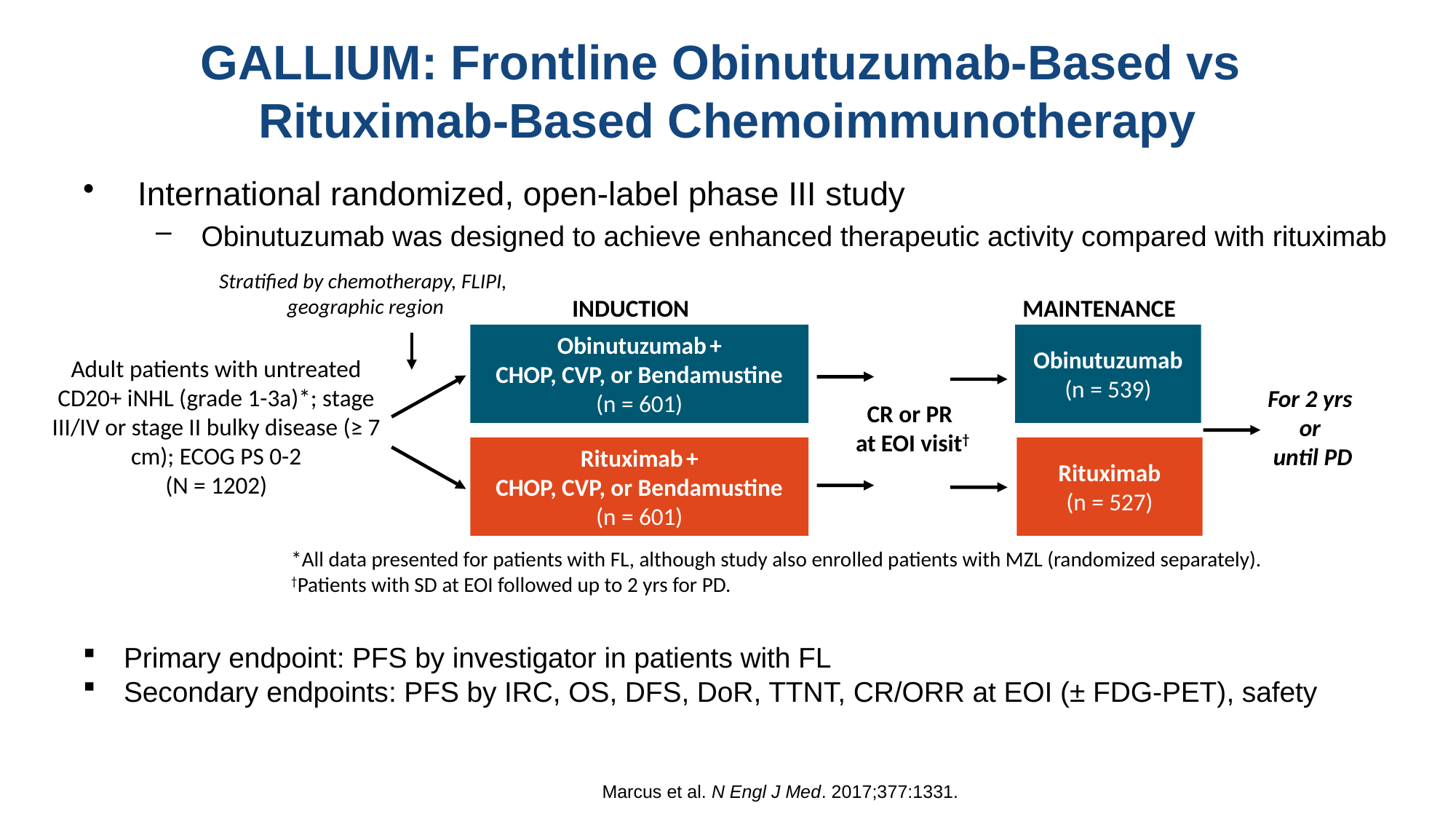

# GALLIUM: Frontline Obinutuzumab-Based vs Rituximab-Based Chemoimmunotherapy
International randomized, open-label phase III study
Obinutuzumab was designed to achieve enhanced therapeutic activity compared with rituximab

Stratified by chemotherapy, FLIPI,
geographic region
INDUCTION
MAINTENANCE
Obinutuzumab +
CHOP, CVP, or Bendamustine
(n = 601)
Obinutuzumab
(n = 539)
CR or PR
at EOI visit†
Adult patients with untreated CD20+ iNHL (grade 1-3a)*; stage III/IV or stage II bulky disease (≥ 7 cm); ECOG PS 0-2
(N = 1202)

For 2 yrs
or
until PD

Rituximab +
CHOP, CVP, or Bendamustine
(n = 601)
Rituximab
(n = 527)

*All data presented for patients with FL, although study also enrolled patients with MZL (randomized separately).
†Patients with SD at EOI followed up to 2 yrs for PD.
Primary endpoint: PFS by investigator in patients with FL
Secondary endpoints: PFS by IRC, OS, DFS, DoR, TTNT, CR/ORR at EOI (± FDG-PET), safety
Marcus et al. N Engl J Med. 2017;377:1331.